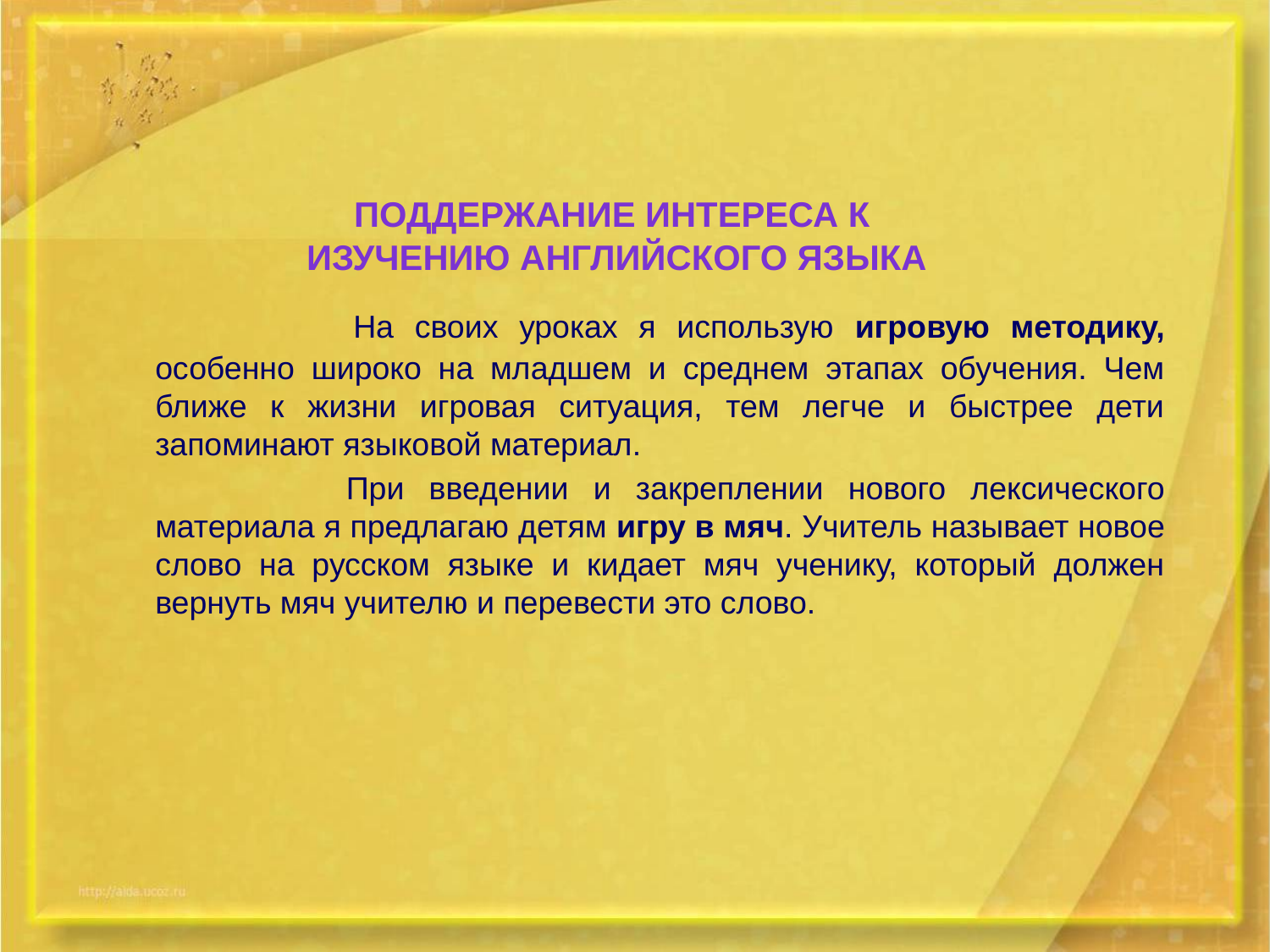

Поддержание интереса к
 изучению английского языка
    		 На своих уроках я использую игровую методику, особенно широко на младшем и среднем этапах обучения. Чем ближе к жизни игровая ситуация, тем легче и быстрее дети запоминают языковой материал.
    		При введении и закреплении нового лексического материала я предлагаю детям игру в мяч. Учитель называет новое слово на русском языке и кидает мяч ученику, который должен вернуть мяч учителю и перевести это слово.